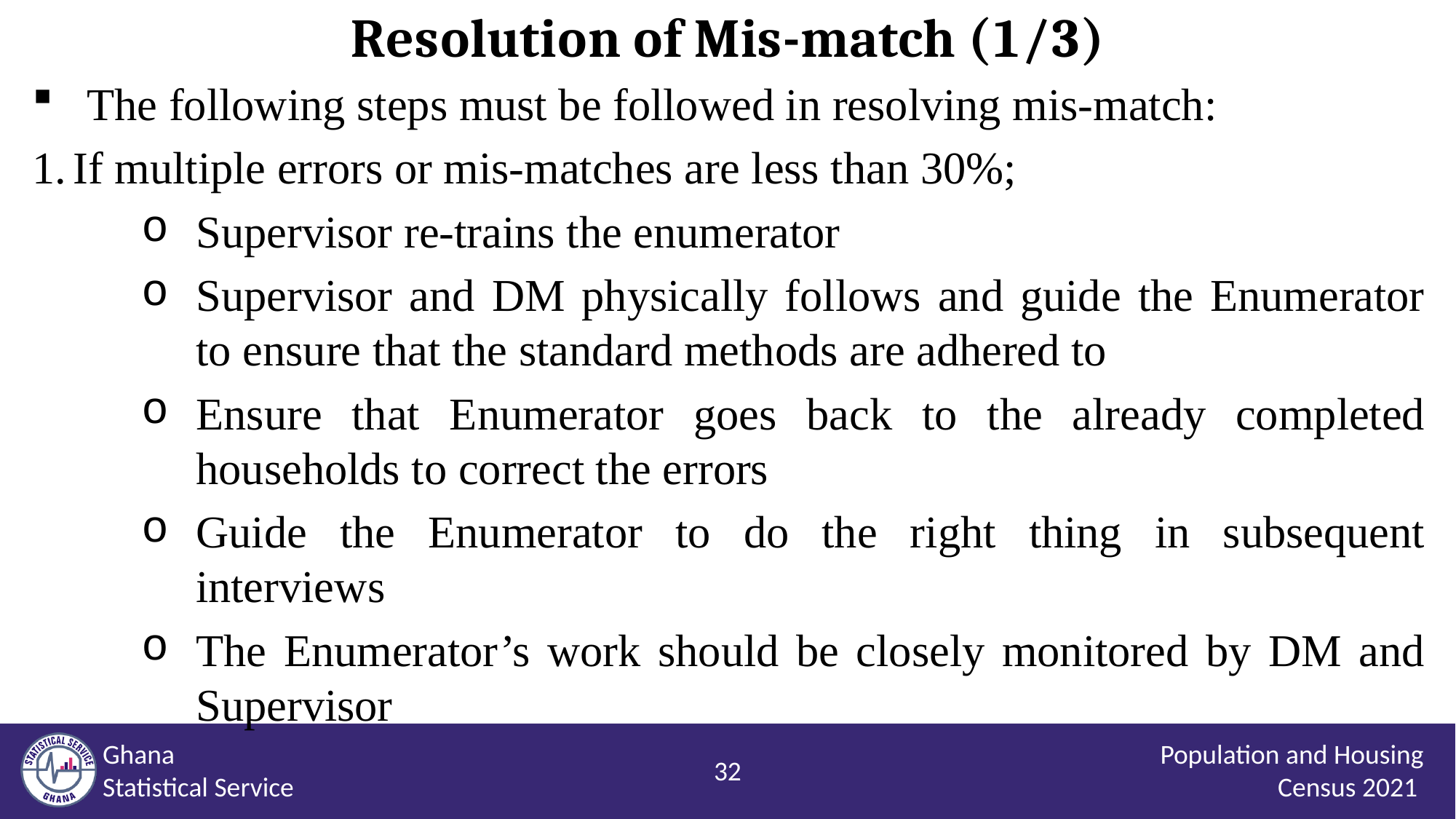

# Resolution of Mis-match (1/3)
The following steps must be followed in resolving mis-match:
If multiple errors or mis-matches are less than 30%;
Supervisor re-trains the enumerator
Supervisor and DM physically follows and guide the Enumerator to ensure that the standard methods are adhered to
Ensure that Enumerator goes back to the already completed households to correct the errors
Guide the Enumerator to do the right thing in subsequent interviews
The Enumerator’s work should be closely monitored by DM and Supervisor
32